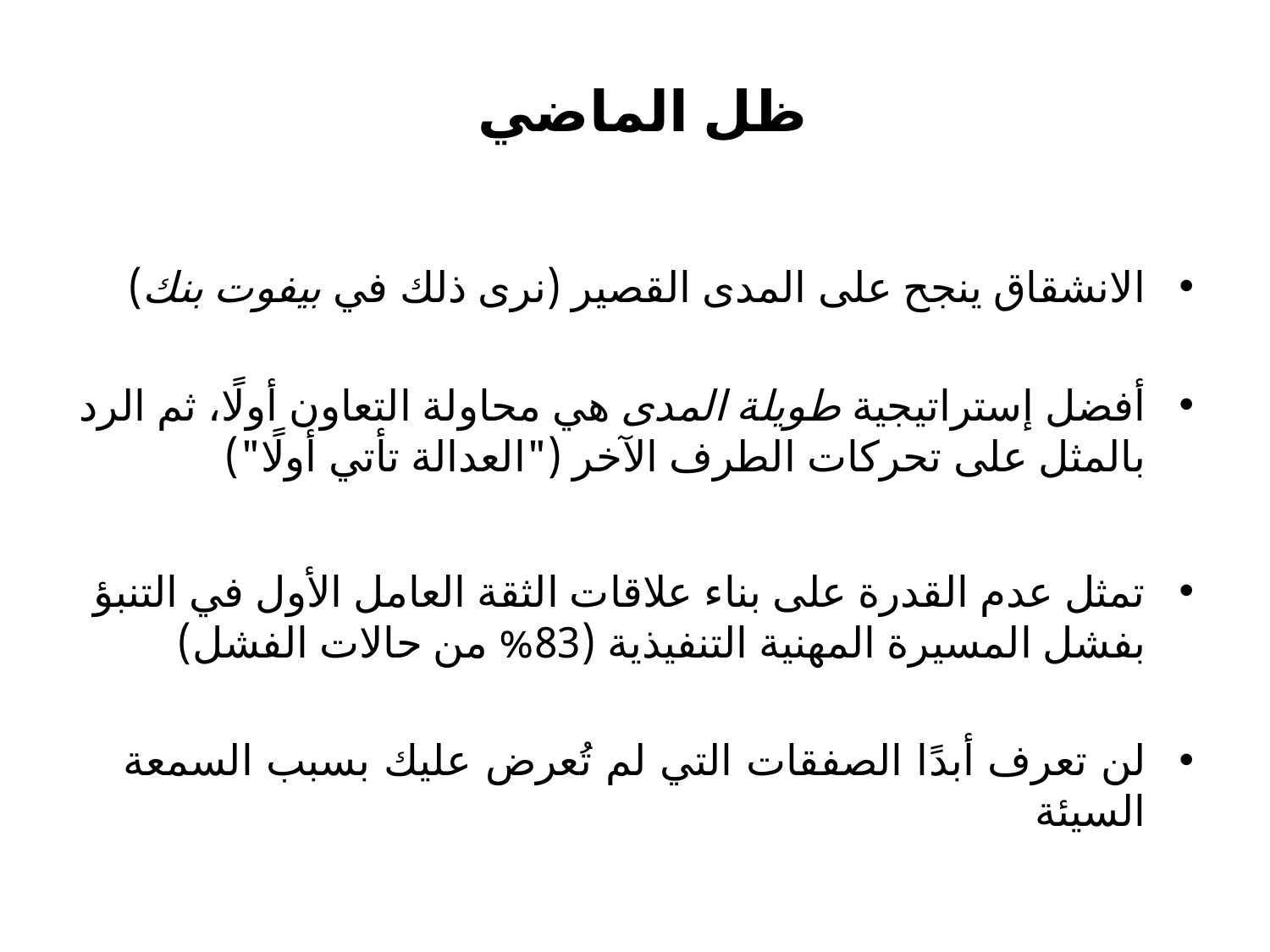

# ظل الماضي
الانشقاق ينجح على المدى القصير (نرى ذلك في بيفوت بنك)

أفضل إستراتيجية طويلة المدى هي محاولة التعاون أولًا، ثم الرد بالمثل على تحركات الطرف الآخر ("العدالة تأتي أولًا")

تمثل عدم القدرة على بناء علاقات الثقة العامل الأول في التنبؤ بفشل المسيرة المهنية التنفيذية (83% من حالات الفشل)

لن تعرف أبدًا الصفقات التي لم تُعرض عليك بسبب السمعة السيئة